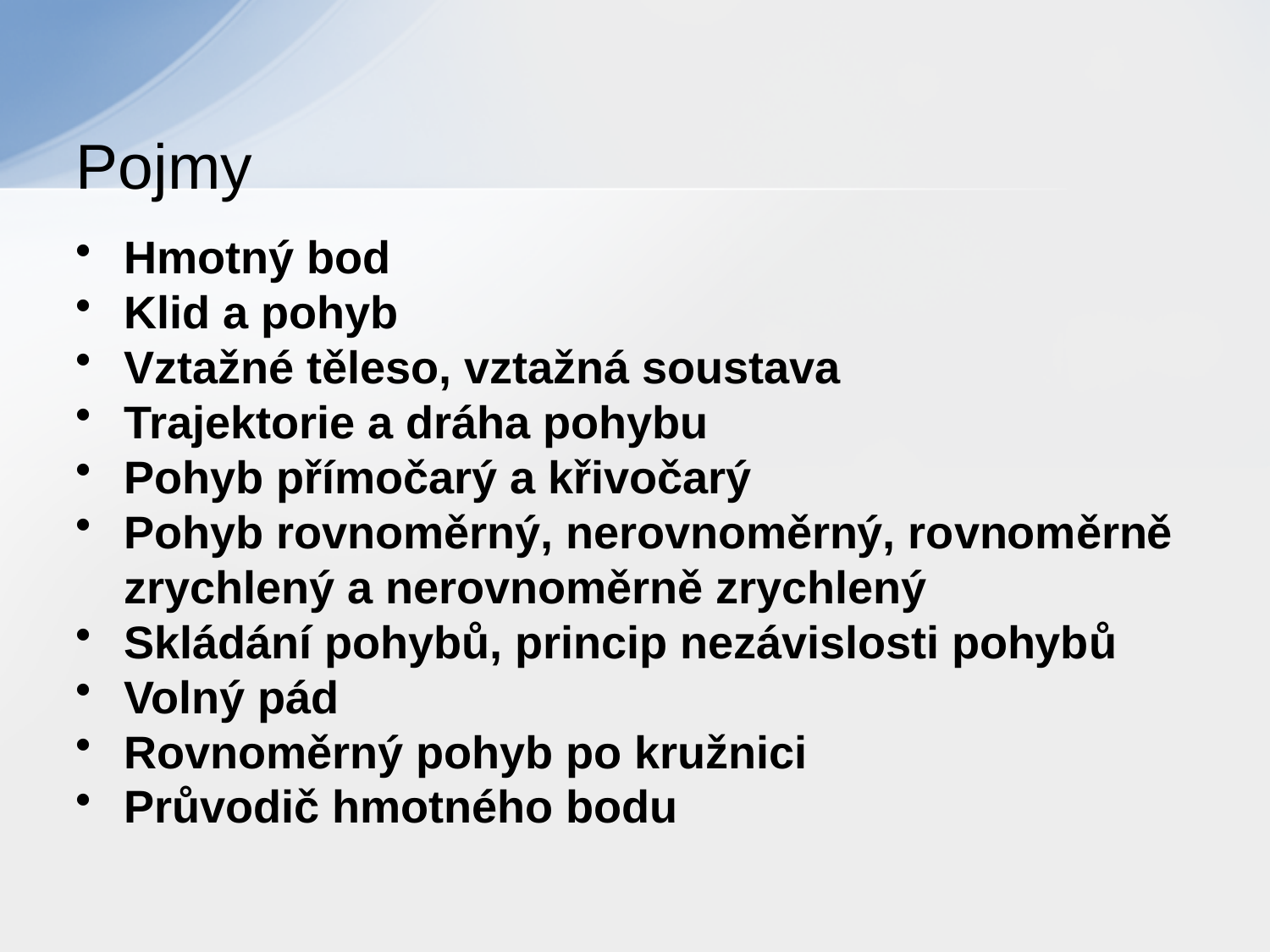

# Pojmy
Hmotný bod
Klid a pohyb
Vztažné těleso, vztažná soustava
Trajektorie a dráha pohybu
Pohyb přímočarý a křivočarý
Pohyb rovnoměrný, nerovnoměrný, rovnoměrně zrychlený a nerovnoměrně zrychlený
Skládání pohybů, princip nezávislosti pohybů
Volný pád
Rovnoměrný pohyb po kružnici
Průvodič hmotného bodu